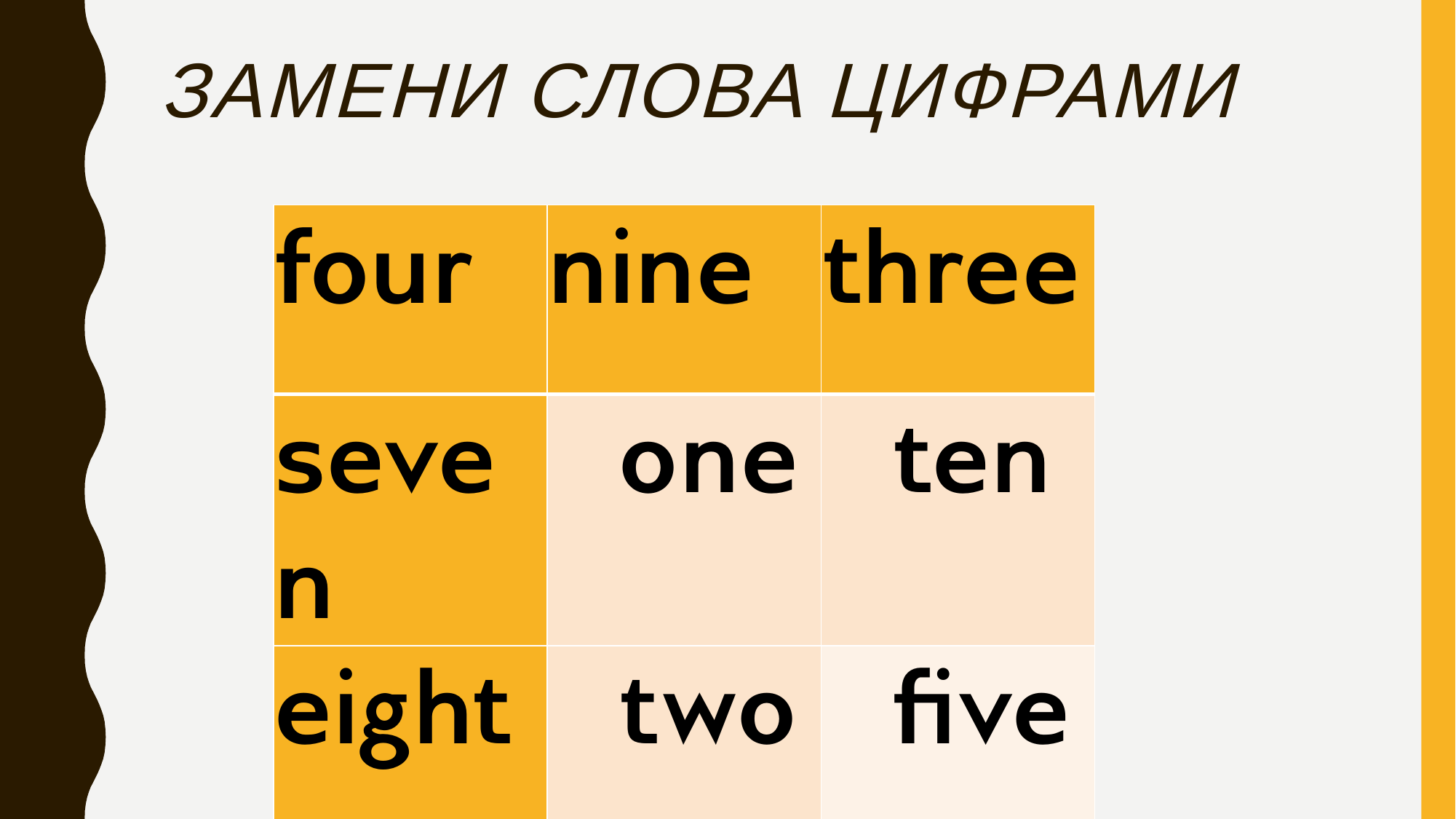

# Замени слова цифрами
| four | nine | three |
| --- | --- | --- |
| seven | one | ten |
| eight | two | five |